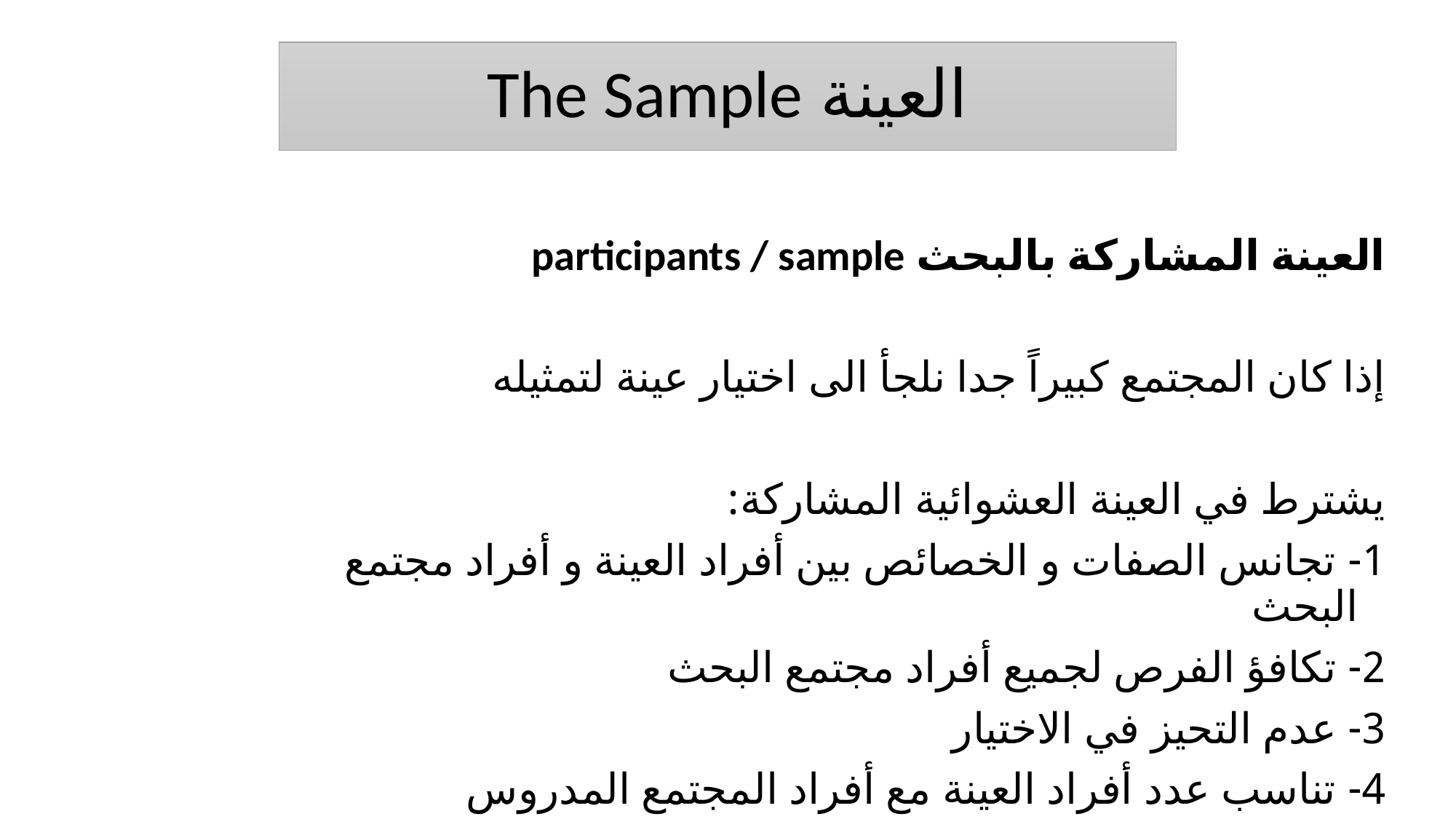

# العينة The Sample
العينة المشاركة بالبحث participants / sample

إذا كان المجتمع كبيراً جدا نلجأ الى اختيار عينة لتمثيله

يشترط في العينة العشوائية المشاركة:
1- تجانس الصفات و الخصائص بين أفراد العينة و أفراد مجتمع البحث
2- تكافؤ الفرص لجميع أفراد مجتمع البحث
3- عدم التحيز في الاختيار
4- تناسب عدد أفراد العينة مع أفراد المجتمع المدروس